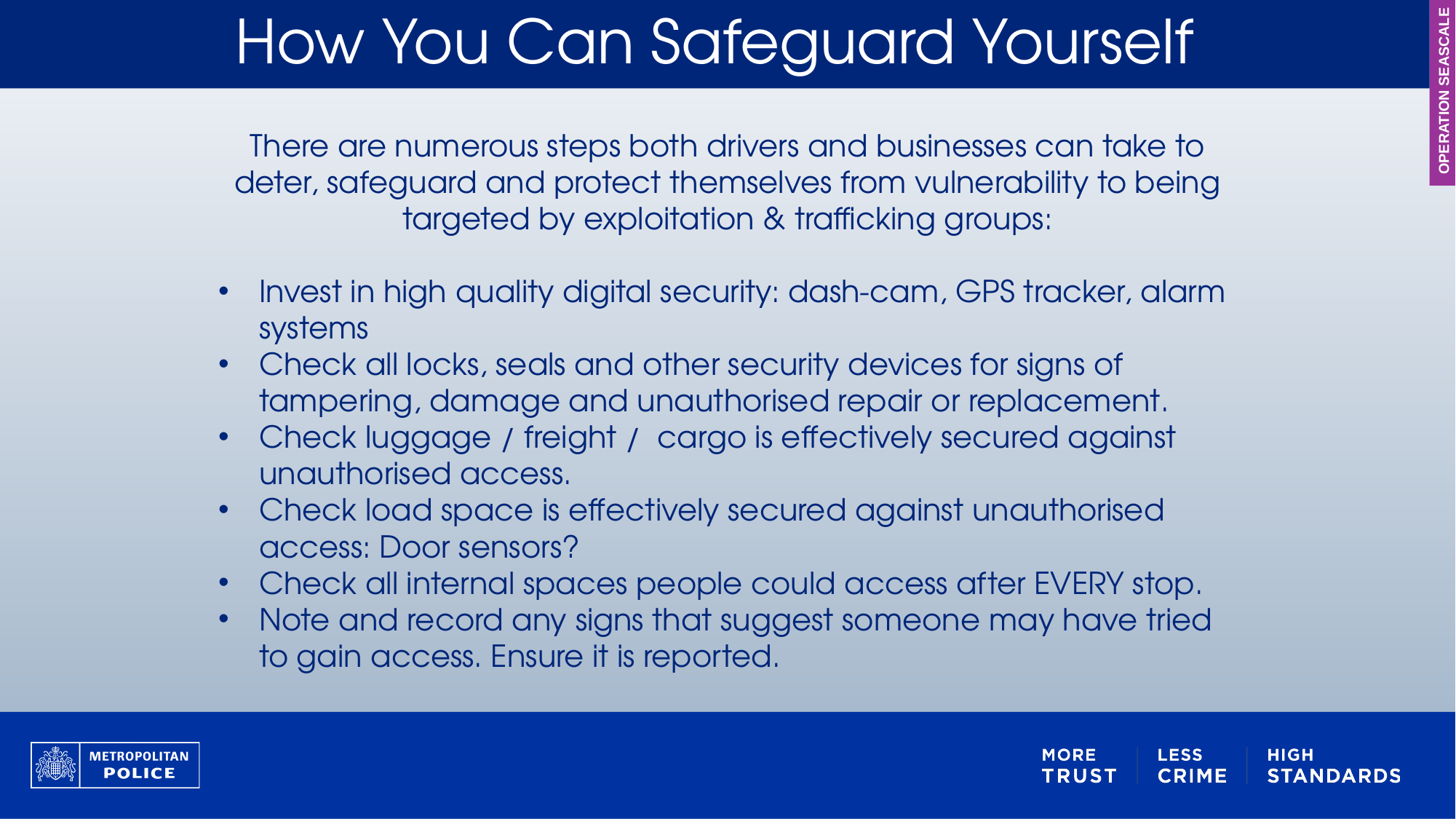

How You Can Safeguard Yourself
OPERATION SEASCALE
There are numerous steps both drivers and businesses can take to deter, safeguard and protect themselves from vulnerability to being targeted by exploitation & trafficking groups:

Invest in high quality digital security: dash-cam, GPS tracker, alarm systems
Check all locks, seals and other security devices for signs of tampering, damage and unauthorised repair or replacement.
Check luggage / freight /  cargo is effectively secured against unauthorised access.
Check load space is effectively secured against unauthorised access: Door sensors?
Check all internal spaces people could access after EVERY stop.
Note and record any signs that suggest someone may have tried to gain access. Ensure it is reported.